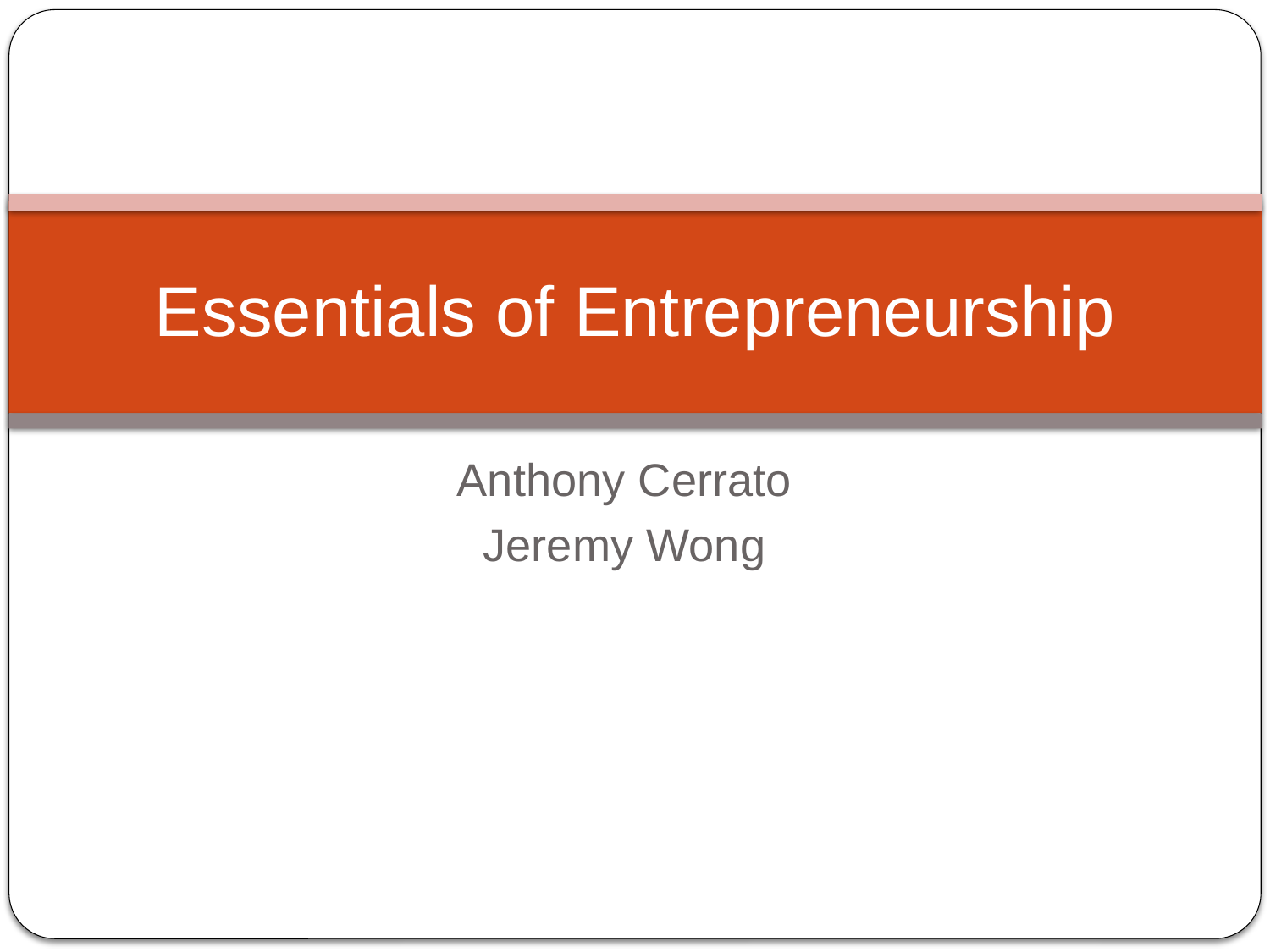

# Essentials of Entrepreneurship
Anthony Cerrato
Jeremy Wong